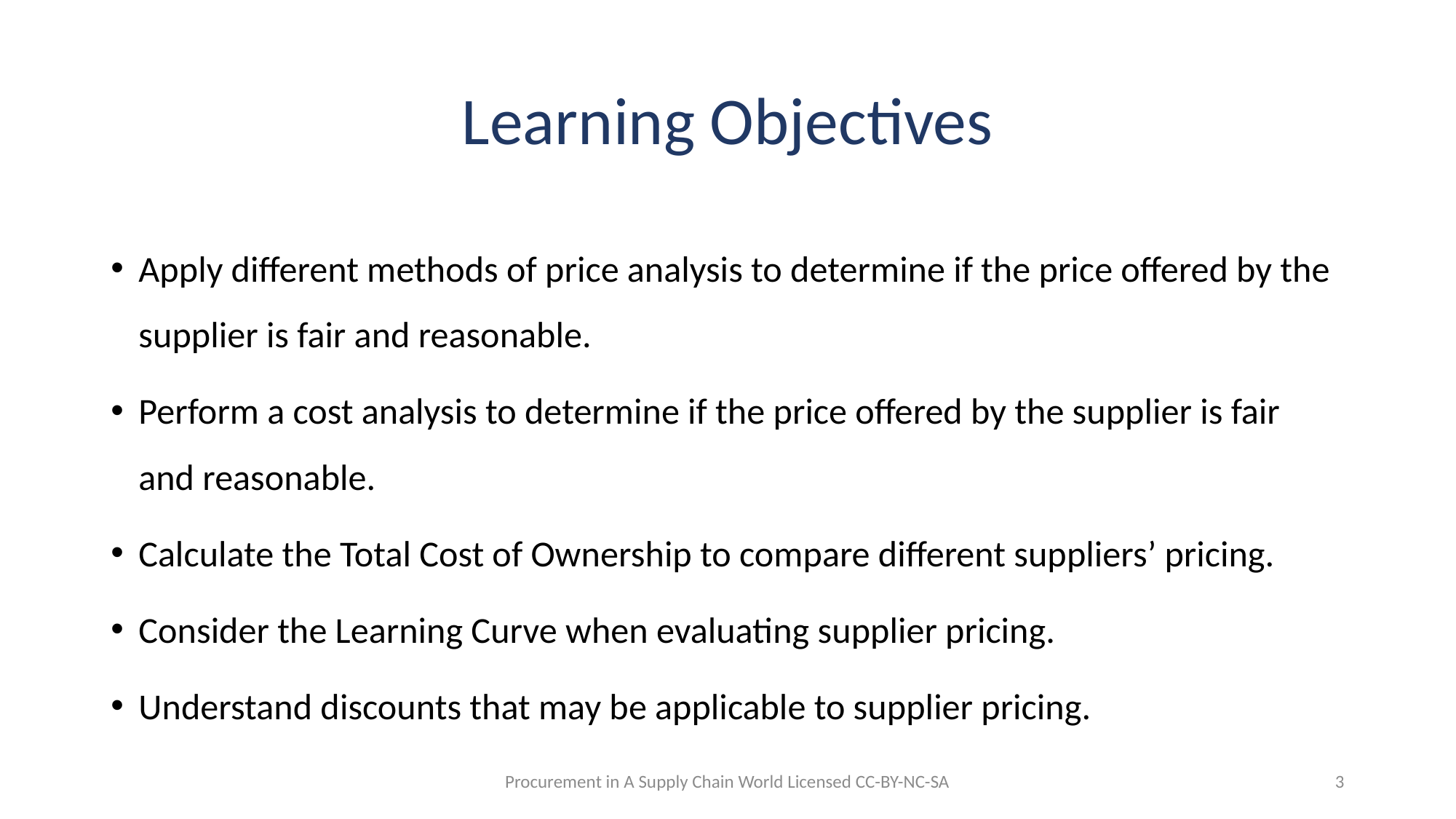

# Learning Objectives
Apply different methods of price analysis to determine if the price offered by the supplier is fair and reasonable.
Perform a cost analysis to determine if the price offered by the supplier is fair and reasonable.
Calculate the Total Cost of Ownership to compare different suppliers’ pricing.
Consider the Learning Curve when evaluating supplier pricing.
Understand discounts that may be applicable to supplier pricing.

Procurement in A Supply Chain World Licensed CC-BY-NC-SA
3